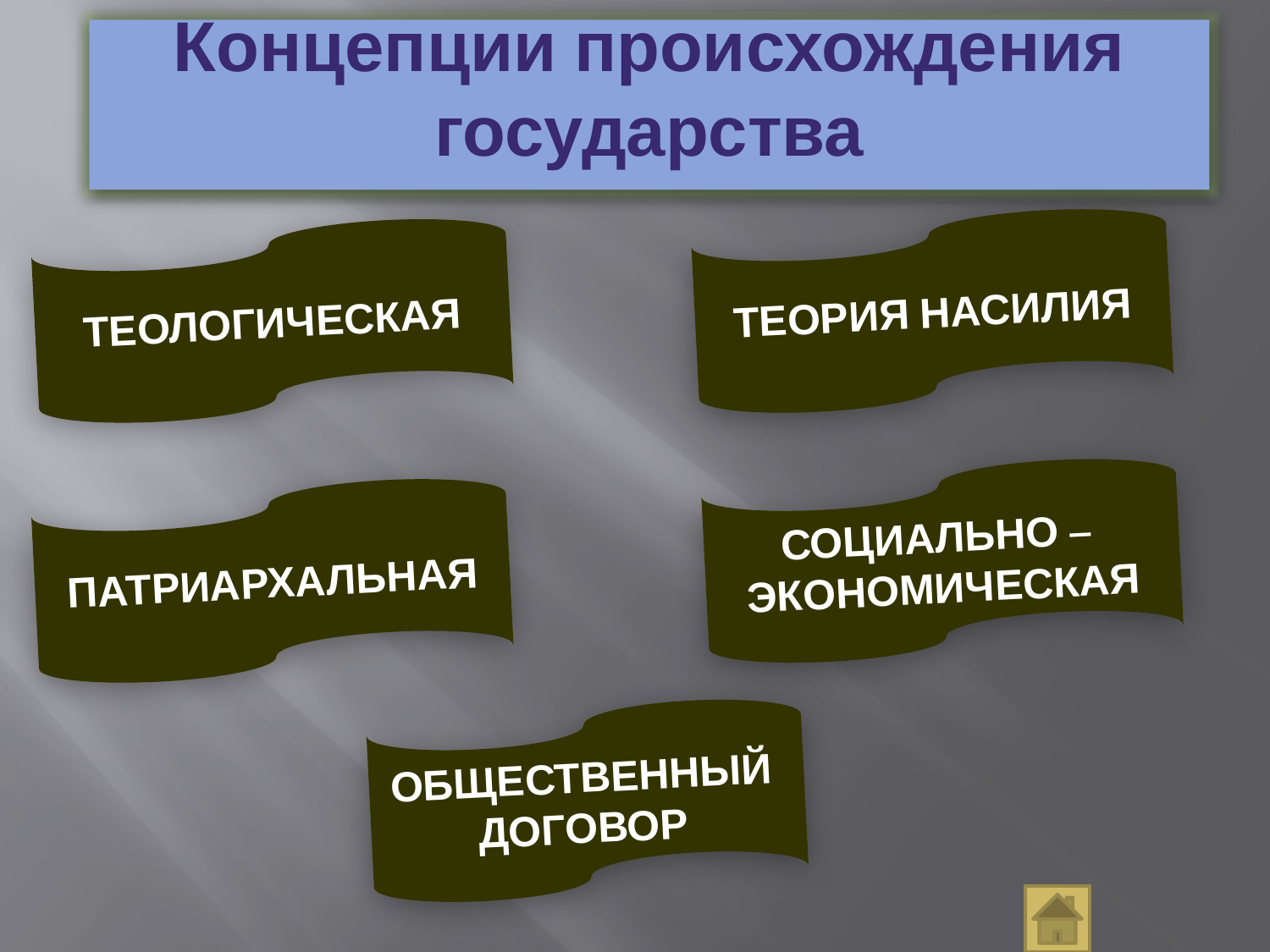

Концепции происхождения государства

ТЕОРИЯ НАСИЛИЯ
ТЕОЛОГИЧЕСКАЯ
СОЦИАЛЬНО –
ЭКОНОМИЧЕСКАЯ
ПАТРИАРХАЛЬНАЯ
ОБЩЕСТВЕННЫЙ
ДОГОВОР